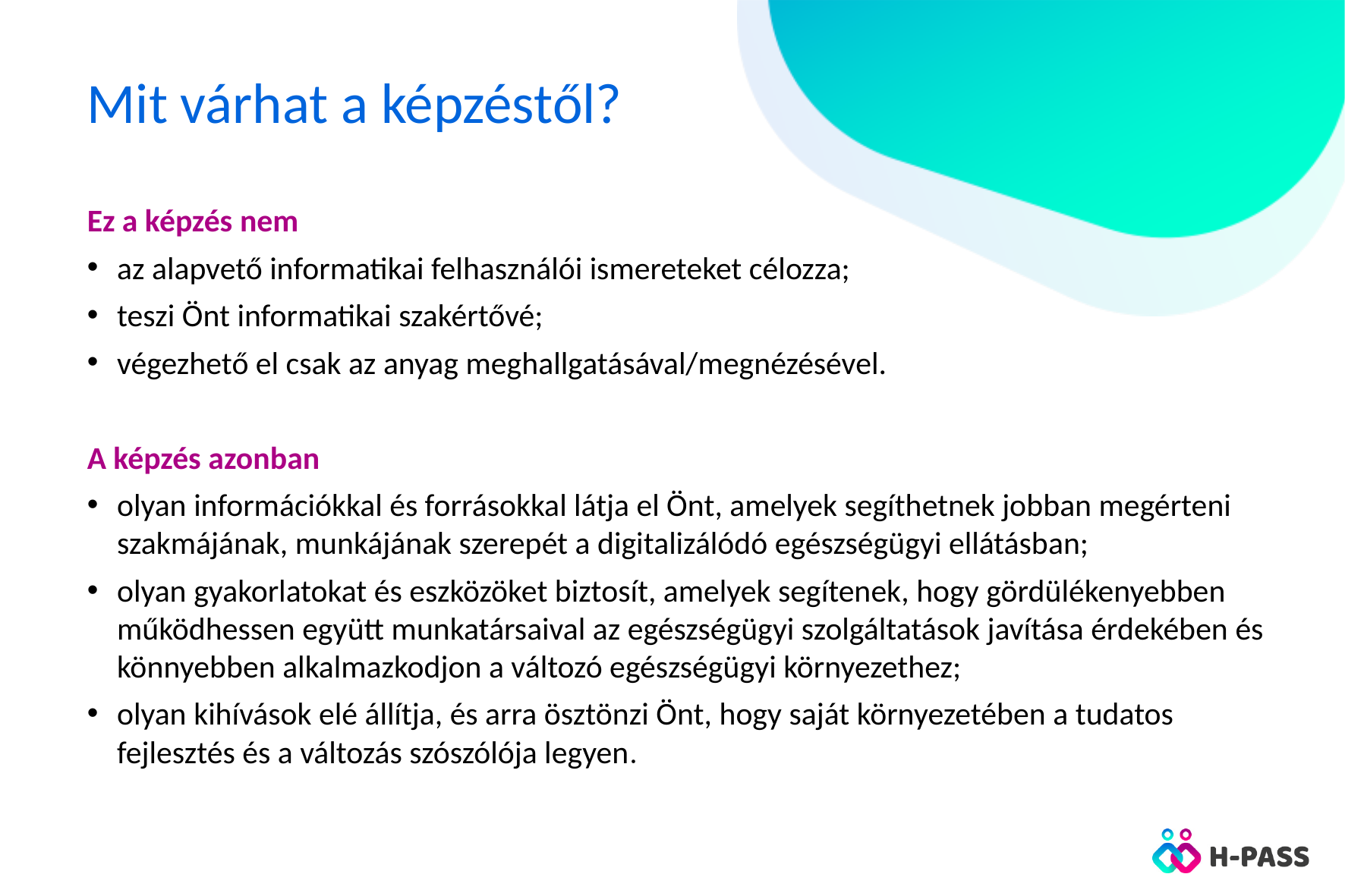

# Mit várhat a képzéstől?
Ez a képzés nem
az alapvető informatikai felhasználói ismereteket célozza;
teszi Önt informatikai szakértővé;
végezhető el csak az anyag meghallgatásával/megnézésével.

A képzés azonban
olyan információkkal és forrásokkal látja el Önt, amelyek segíthetnek jobban megérteni szakmájának, munkájának szerepét a digitalizálódó egészségügyi ellátásban;
olyan gyakorlatokat és eszközöket biztosít, amelyek segítenek, hogy gördülékenyebben működhessen együtt munkatársaival az egészségügyi szolgáltatások javítása érdekében és könnyebben alkalmazkodjon a változó egészségügyi környezethez;
olyan kihívások elé állítja, és arra ösztönzi Önt, hogy saját környezetében a tudatos fejlesztés és a változás szószólója legyen.